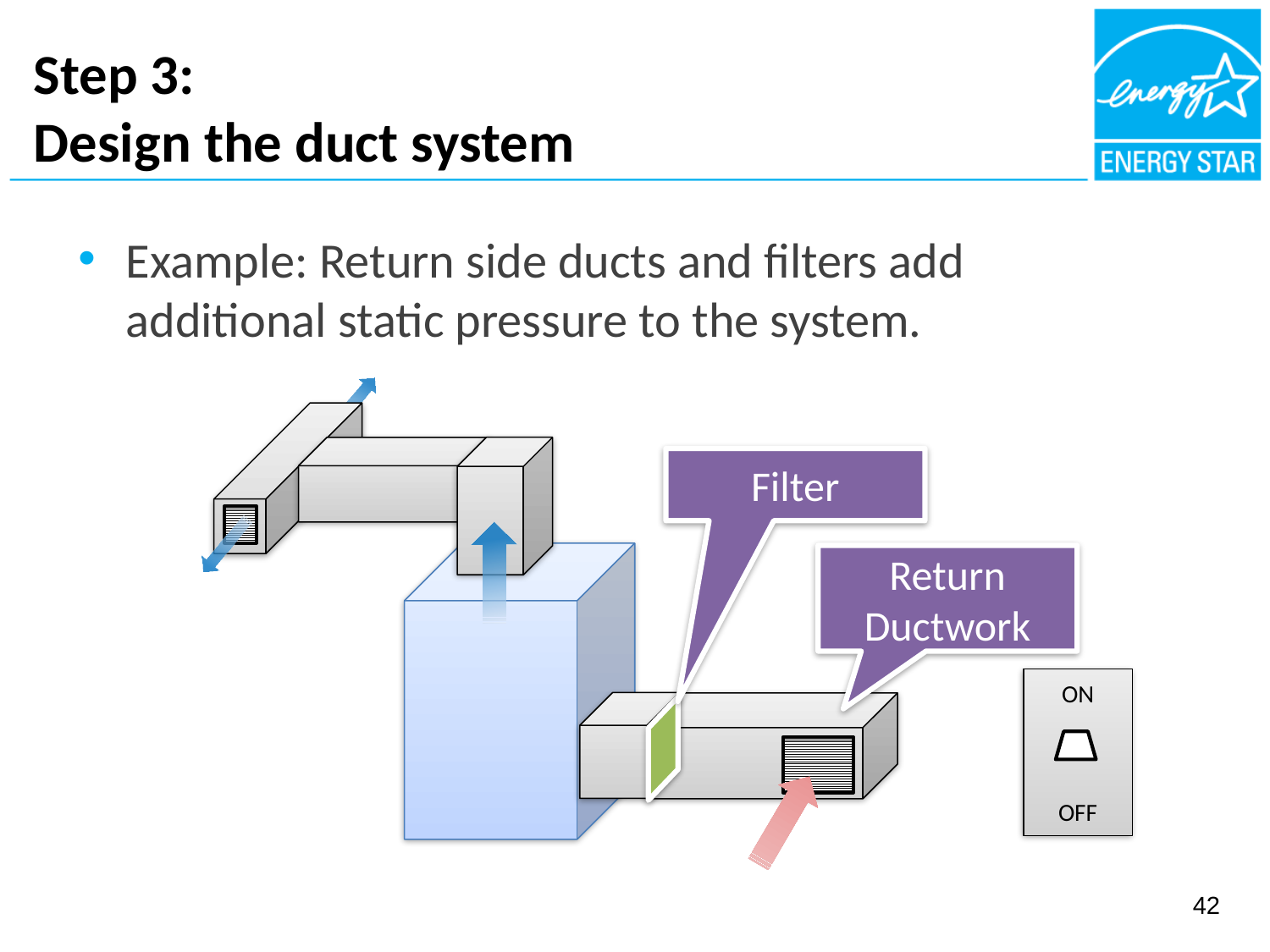

# Step 3: Design the duct system
Example: Return side ducts and filters add additional static pressure to the system.

Filter

Return Ductwork

ON

OFF

42